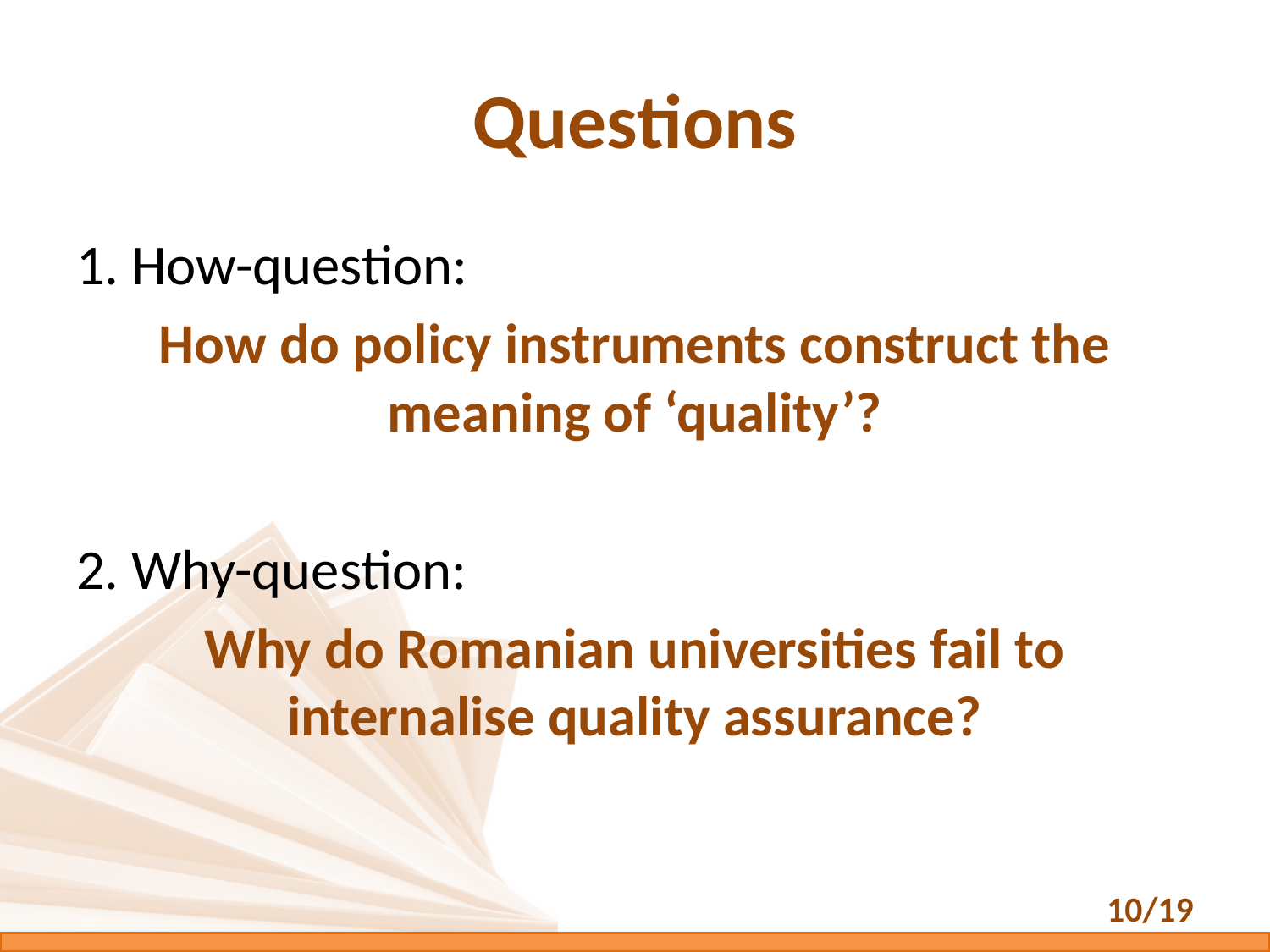

# Questions
1. How-question:
How do policy instruments construct the meaning of ‘quality’?

2. Why-question:
Why do Romanian universities fail to internalise quality assurance?
10